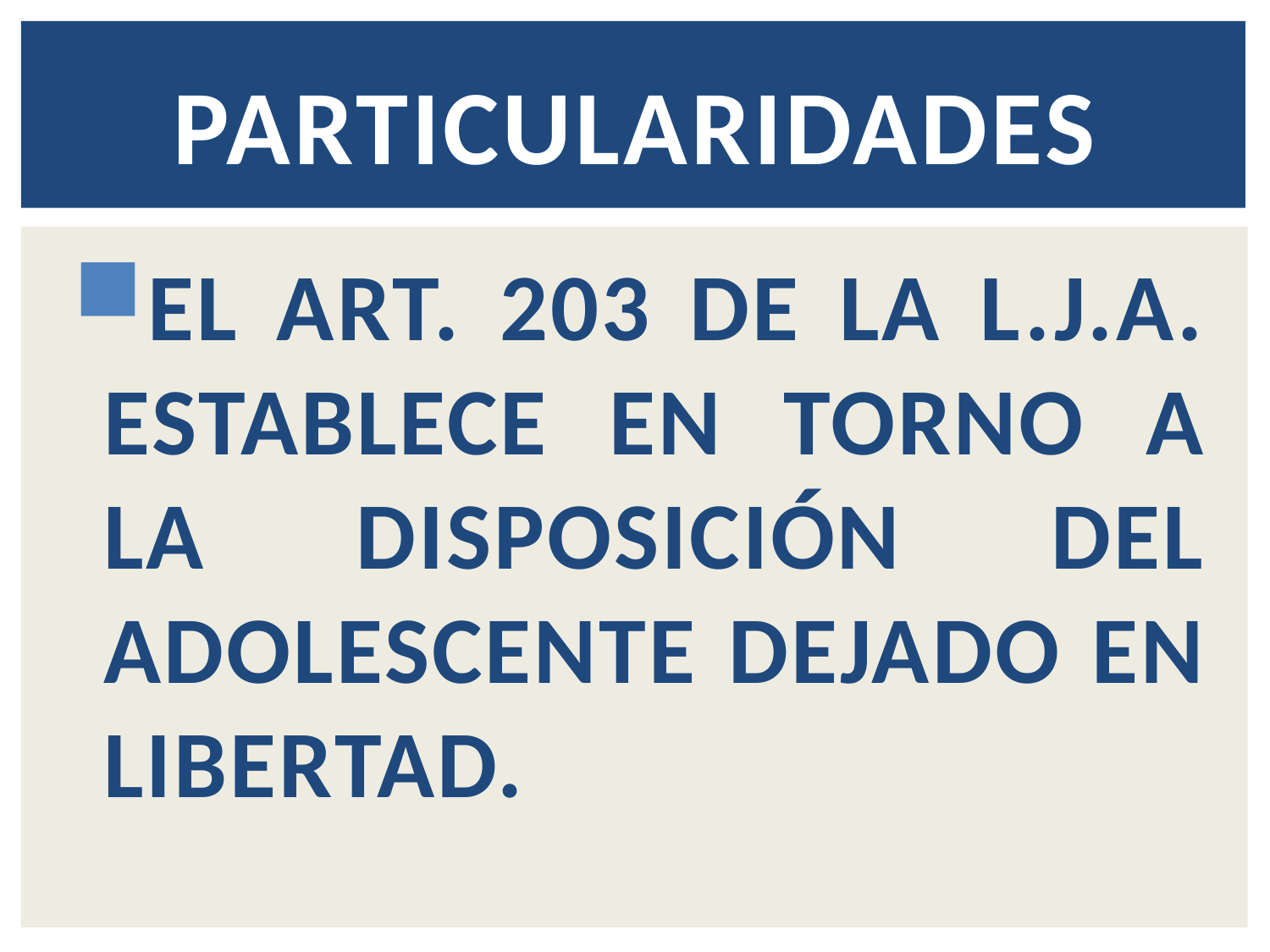

# PARTICULARIDADES
EL ART. 203 DE LA L.J.A. ESTABLECE EN TORNO A LA DISPOSICIÓN DEL ADOLESCENTE DEJADO EN LIBERTAD.